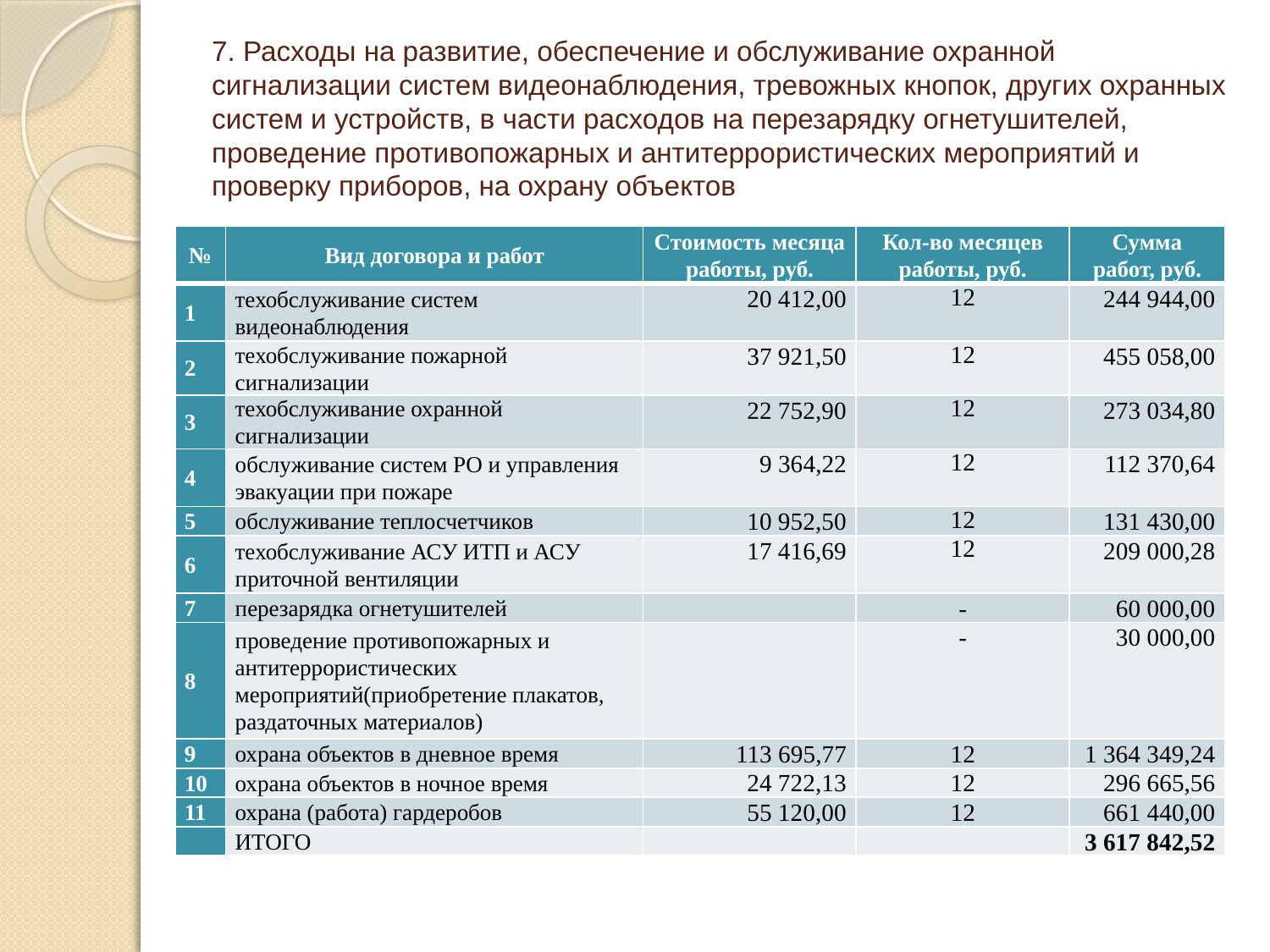

# 7. Расходы на развитие, обеспечение и обслуживание охранной сигнализации систем видеонаблюдения, тревожных кнопок, других охранных систем и устройств, в части расходов на перезарядку огнетушителей, проведение противопожарных и антитеррористических мероприятий и проверку приборов, на охрану объектов
| № | Вид договора и работ | Стоимость месяца работы, руб. | Кол-во месяцев работы, руб. | Сумма работ, руб. |
| --- | --- | --- | --- | --- |
| 1 | техобслуживание систем видеонаблюдения | 20 412,00 | 12 | 244 944,00 |
| 2 | техобслуживание пожарной сигнализации | 37 921,50 | 12 | 455 058,00 |
| 3 | техобслуживание охранной сигнализации | 22 752,90 | 12 | 273 034,80 |
| 4 | обслуживание систем РО и управления эвакуации при пожаре | 9 364,22 | 12 | 112 370,64 |
| 5 | обслуживание теплосчетчиков | 10 952,50 | 12 | 131 430,00 |
| 6 | техобслуживание АСУ ИТП и АСУ приточной вентиляции | 17 416,69 | 12 | 209 000,28 |
| 7 | перезарядка огнетушителей |  | - | 60 000,00 |
| 8 | проведение противопожарных и антитеррористических мероприятий(приобретение плакатов, раздаточных материалов) |  | - | 30 000,00 |
| 9 | охрана объектов в дневное время | 113 695,77 | 12 | 1 364 349,24 |
| 10 | охрана объектов в ночное время | 24 722,13 | 12 | 296 665,56 |
| 11 | охрана (работа) гардеробов | 55 120,00 | 12 | 661 440,00 |
|  | ИТОГО |  |  | 3 617 842,52 |